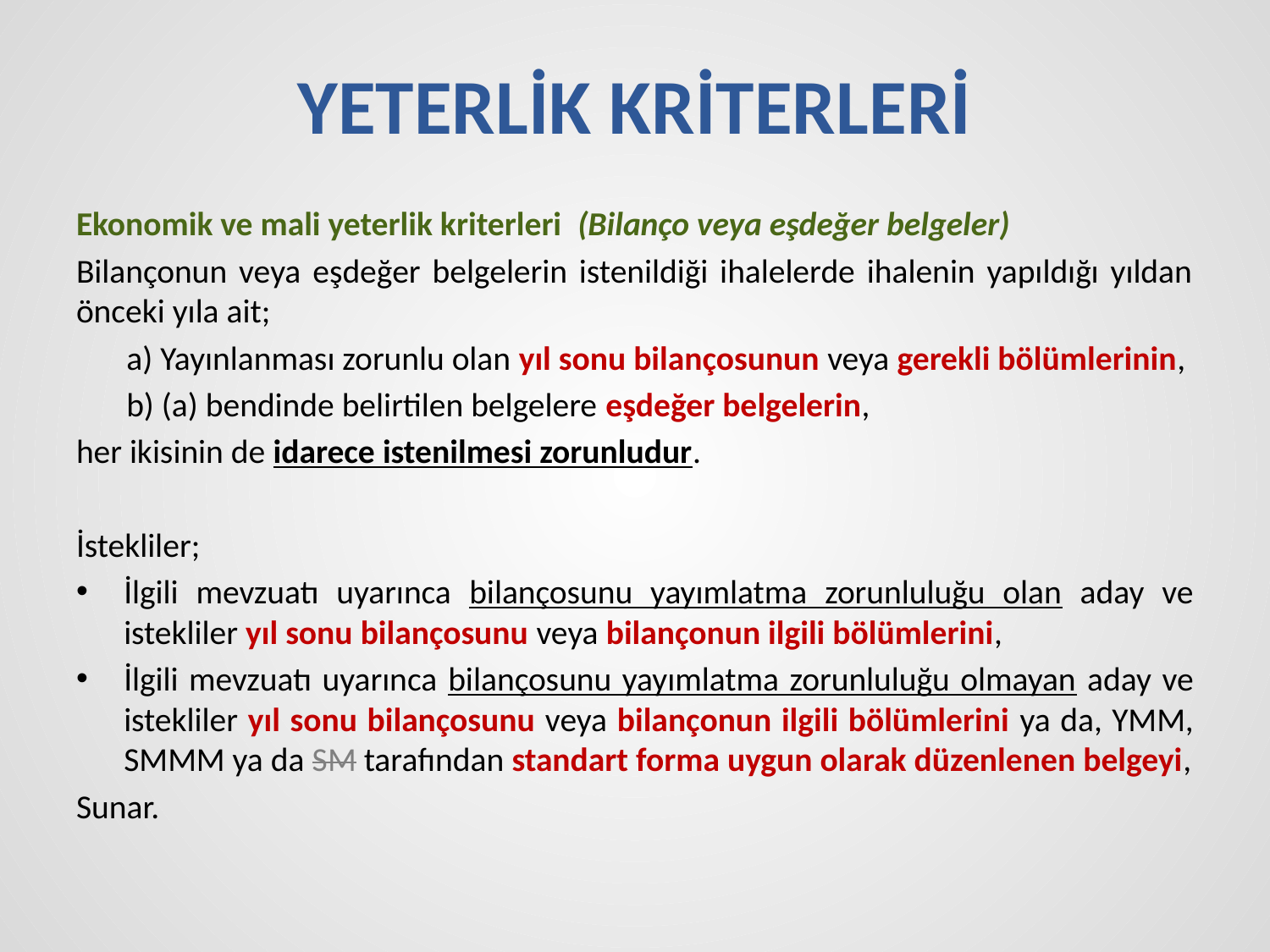

# YETERLİK KRİTERLERİ
Ekonomik ve mali yeterlik kriterleri  (Bilanço veya eşdeğer belgeler)
Bilançonun veya eşdeğer belgelerin istenildiği ihalelerde ihalenin yapıldığı yıldan önceki yıla ait;
a) Yayınlanması zorunlu olan yıl sonu bilançosunun veya gerekli bölümlerinin,
b) (a) bendinde belirtilen belgelere eşdeğer belgelerin,
her ikisinin de idarece istenilmesi zorunludur.

İstekliler;
İlgili mevzuatı uyarınca bilançosunu yayımlatma zorunluluğu olan aday ve istekliler yıl sonu bilançosunu veya bilançonun ilgili bölümlerini,
İlgili mevzuatı uyarınca bilançosunu yayımlatma zorunluluğu olmayan aday ve istekliler yıl sonu bilançosunu veya bilançonun ilgili bölümlerini ya da, YMM, SMMM ya da SM tarafından standart forma uygun olarak düzenlenen belgeyi,
Sunar.